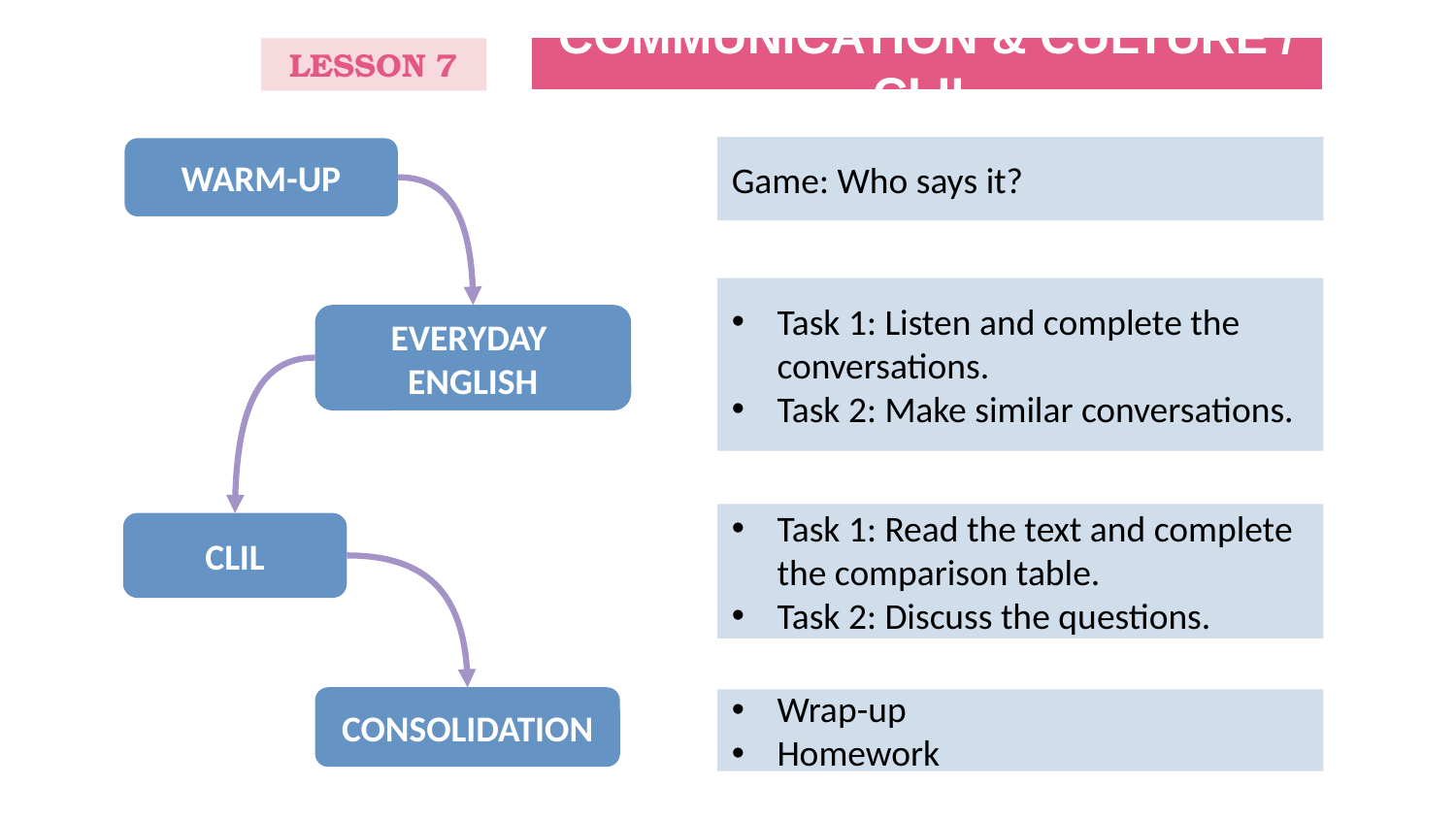

COMMUNICATION & CULTURE / CLIL
LESSON 7
Game: Who says it?
WARM-UP
Task 1: Listen and complete the conversations.
Task 2: Make similar conversations.
EVERYDAY
ENGLISH
Task 1: Read the text and complete the comparison table.
Task 2: Discuss the questions.
CLIL
CONSOLIDATION
Wrap-up
Homework